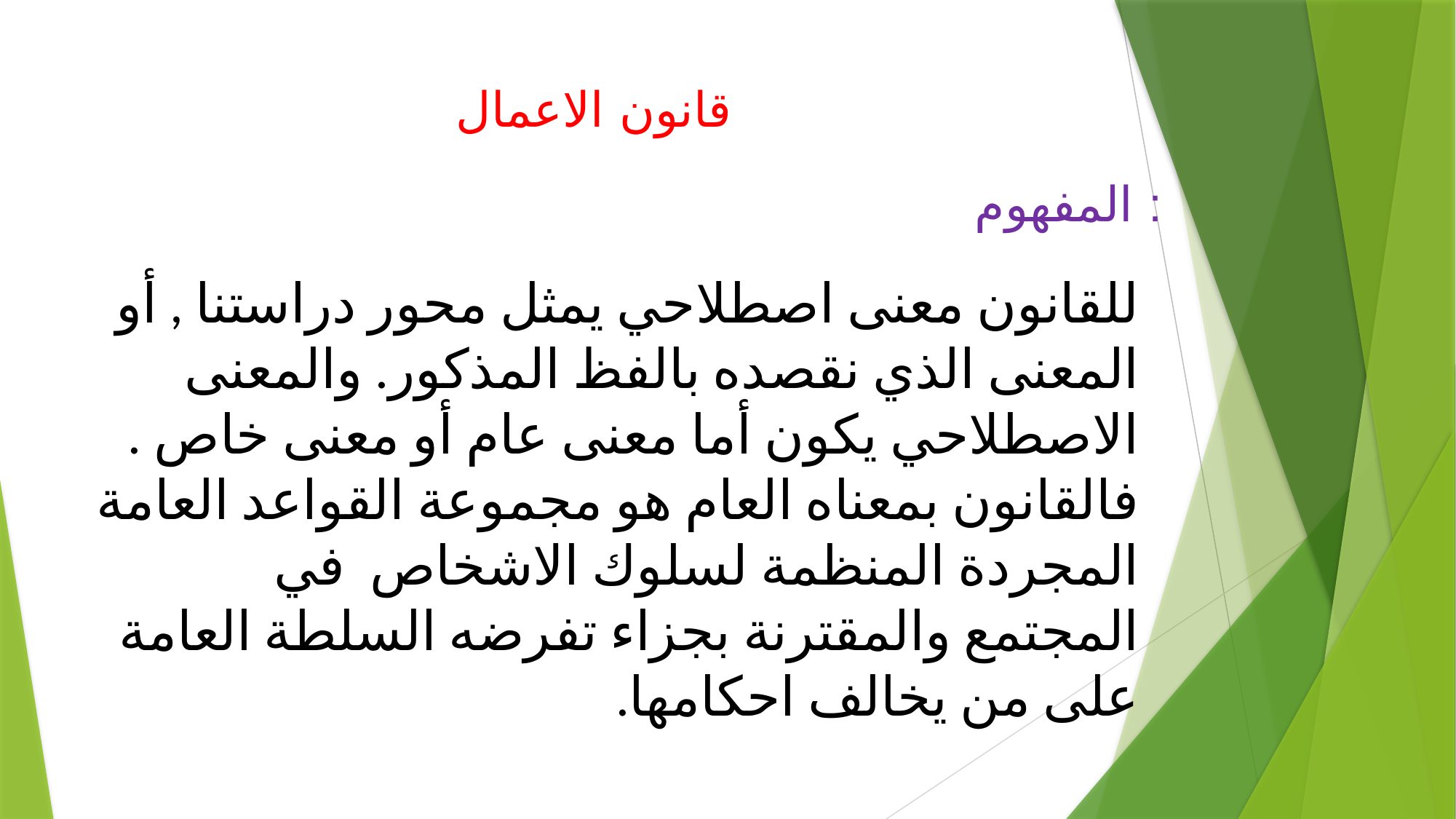

# قانون الاعمال
المفهوم :
للقانون معنی اصطلاحي يمثل محور دراستنا , أو المعنى الذي نقصده بالفظ المذكور. والمعنى الاصطلاحي يكون أما معنی عام أو معنی خاص .
فالقانون بمعناه العام هو مجموعة القواعد العامة المجردة المنظمة لسلوك الاشخاص  في المجتمع والمقترنة بجزاء تفرضه السلطة العامة على من يخالف احكامها.